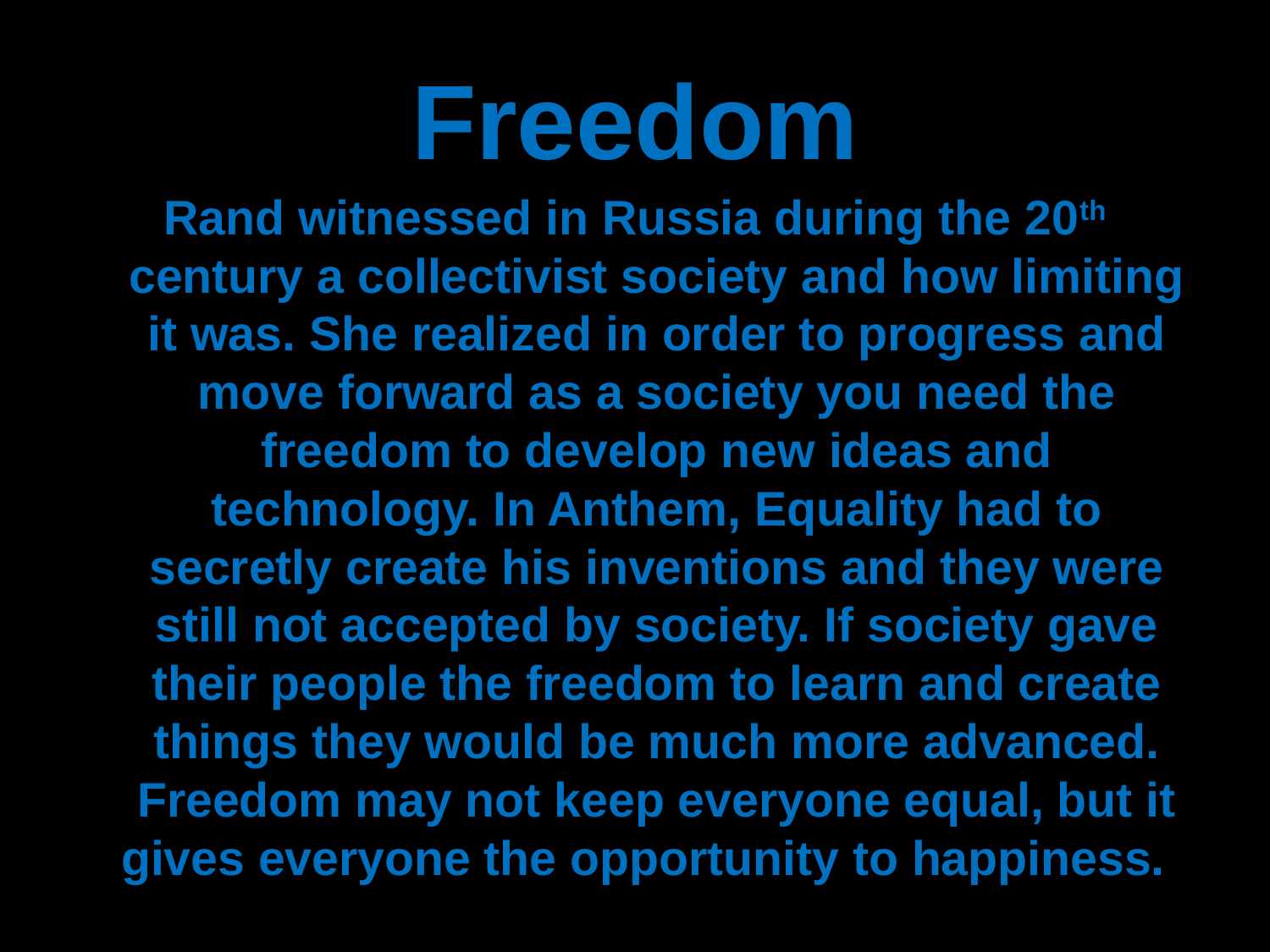

# Freedom
Rand witnessed in Russia during the 20th century a collectivist society and how limiting it was. She realized in order to progress and move forward as a society you need the freedom to develop new ideas and technology. In Anthem, Equality had to secretly create his inventions and they were still not accepted by society. If society gave their people the freedom to learn and create things they would be much more advanced. Freedom may not keep everyone equal, but it gives everyone the opportunity to happiness.